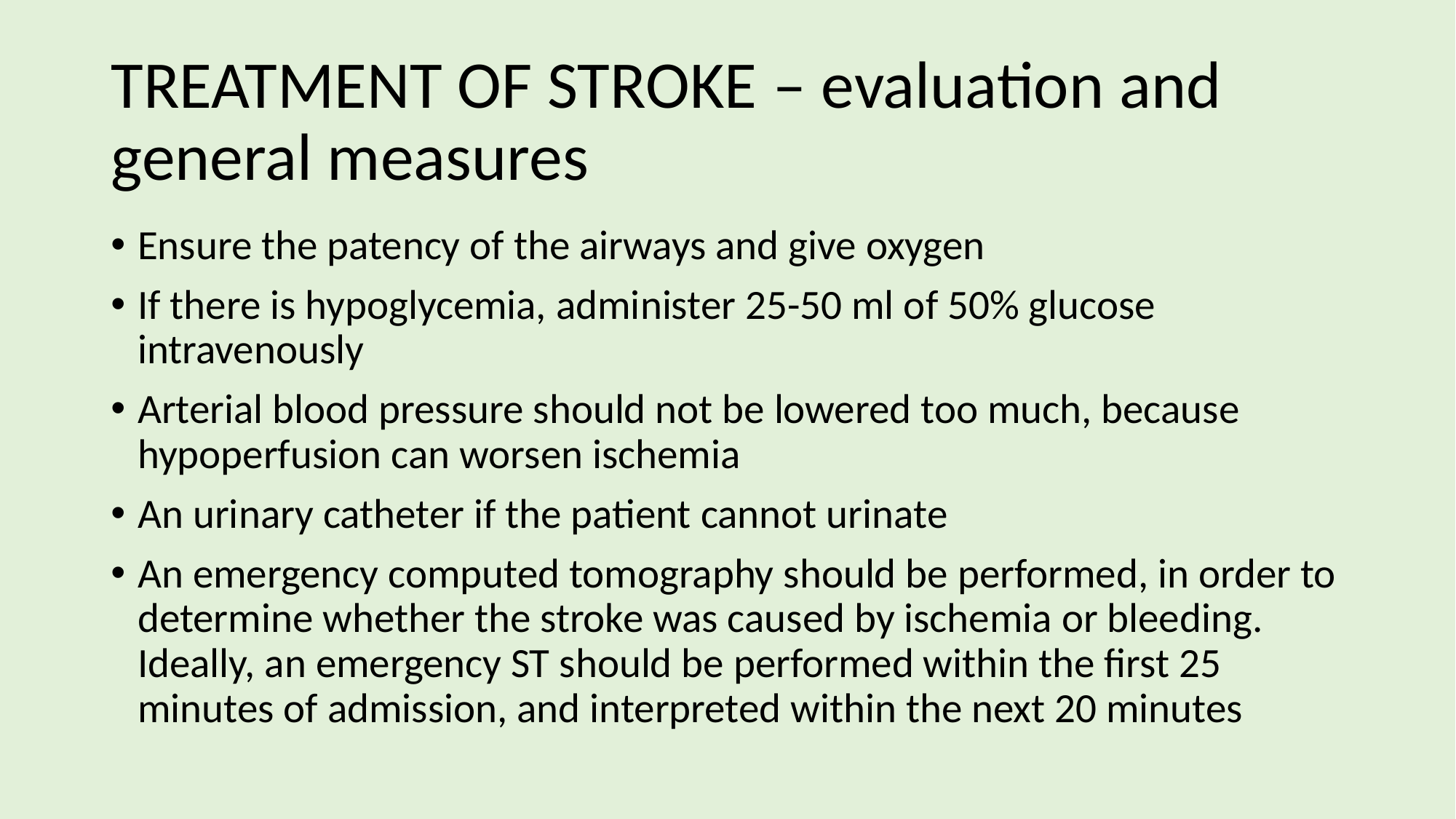

# TREATMENT OF STROKE – evaluation and general measures
Ensure the patency of the airways and give oxygen
If there is hypoglycemia, administer 25-50 ml of 50% glucose intravenously
Arterial blood pressure should not be lowered too much, because hypoperfusion can worsen ischemia
An urinary catheter if the patient cannot urinate
An emergency computed tomography should be performed, in order to determine whether the stroke was caused by ischemia or bleeding. Ideally, an emergency ST should be performed within the first 25 minutes of admission, and interpreted within the next 20 minutes